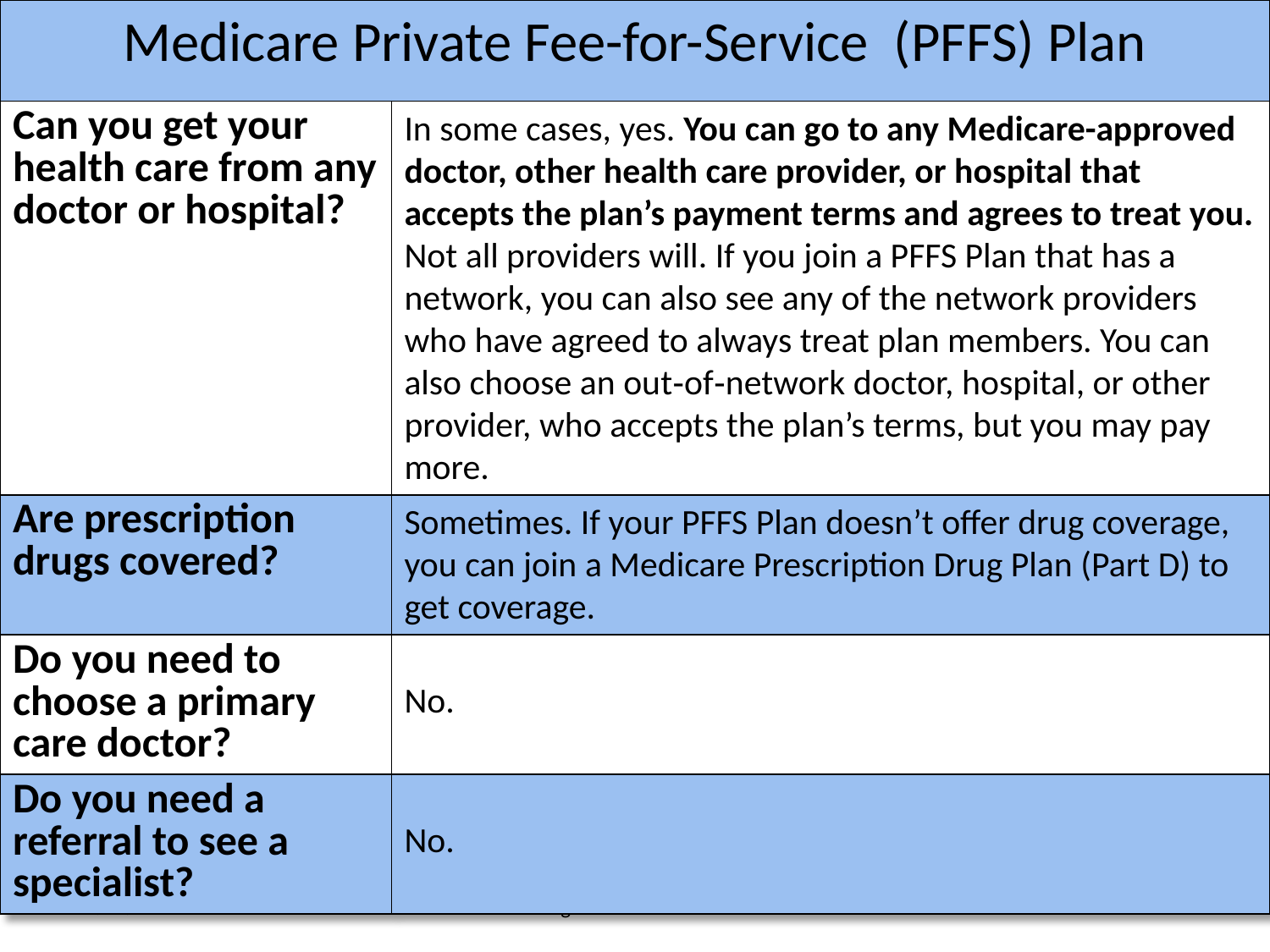

| Medicare Private Fee-for-Service (PFFS) Plan |  |
| --- | --- |
| Can you get your health care from any doctor or hospital? | In some cases, yes. You can go to any Medicare-approved doctor, other health care provider, or hospital that accepts the plan’s payment terms and agrees to treat you. Not all providers will. If you join a PFFS Plan that has a network, you can also see any of the network providers who have agreed to always treat plan members. You can also choose an out‑of‑network doctor, hospital, or other provider, who accepts the plan’s terms, but you may pay more. |
| Are prescription drugs covered? | Sometimes. If your PFFS Plan doesn’t offer drug coverage, you can join a Medicare Prescription Drug Plan (Part D) to get coverage. |
| Do you need to choose a primary care doctor? | No. |
| Do you need a referral to see a specialist? | No. |
#
04/02/2012
Medicare Advantage Plans and Other Medicare Plans
21